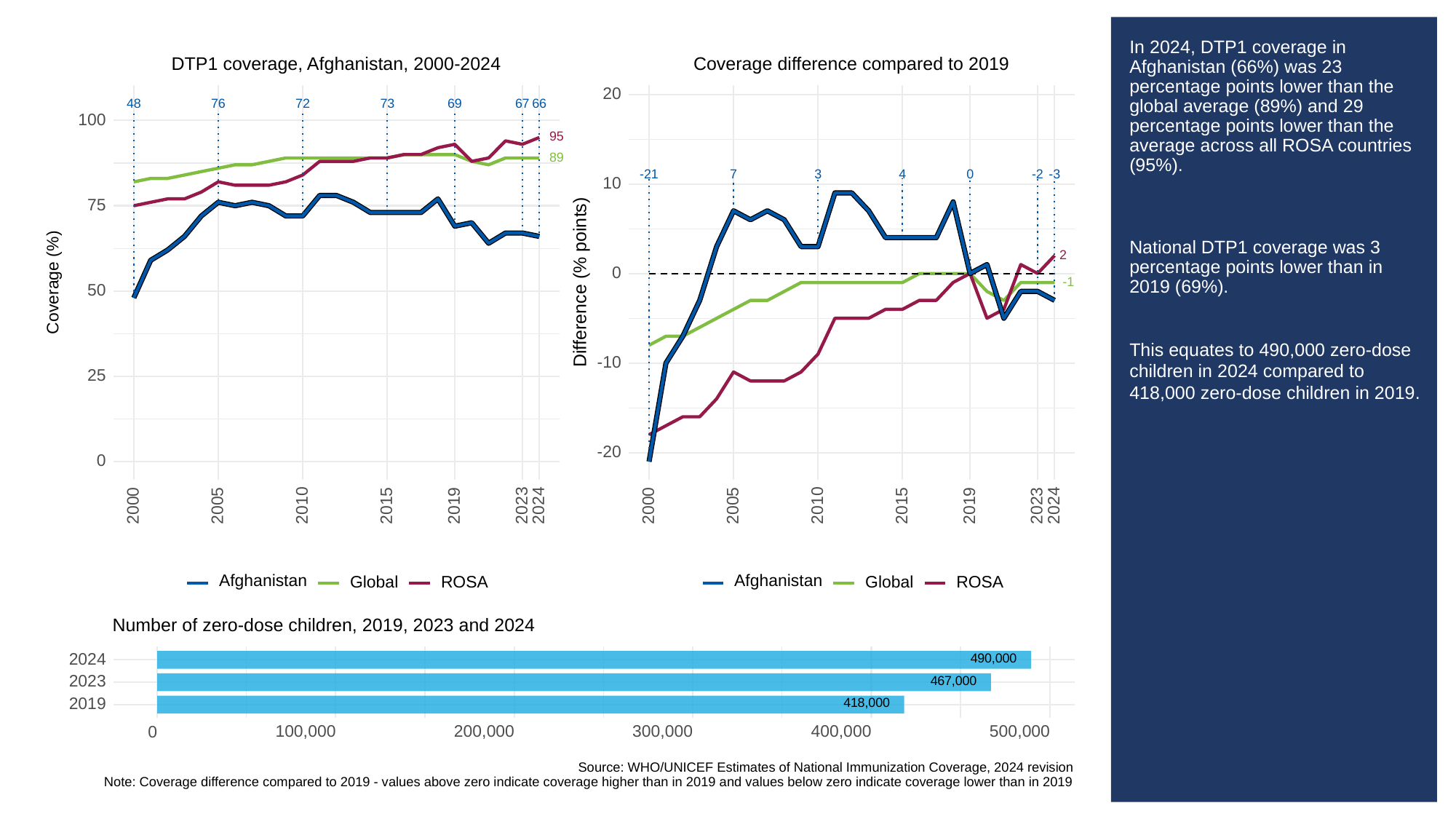

# In 2024, DTP1 coverage in Afghanistan (66%) was 23 percentage points lower than the global average (89%) and 29 percentage points lower than the average across all ROSA countries (95%).

National DTP1 coverage was 3 percentage points lower than in 2019 (69%).

This equates to 490,000 zero-dose children in 2024 compared to 418,000 zero-dose children in 2019.

DTP1 coverage, Afghanistan, 2000-2024
Coverage difference compared to 2019

20

73
48
76
69
67
66
72

100

95

89

3
-3
0
-21
-2
4
7
10

75

2

0

Difference (% points)
Coverage (%)
-1
50

-10

25

-20

0

2023
2023
2000
2005
2010
2015
2019
2024
2000
2005
2010
2015
2019
2024
Afghanistan
Afghanistan
ROSA
ROSA
Global
Global

Number of zero-dose children, 2019, 2023 and 2024

490,000
2024

467,000
2023

418,000
2019

100,000
200,000
300,000
400,000
500,000
0
Source: WHO/UNICEF Estimates of National Immunization Coverage, 2024 revision
Note: Coverage difference compared to 2019 - values above zero indicate coverage higher than in 2019 and values below zero indicate coverage lower than in 2019